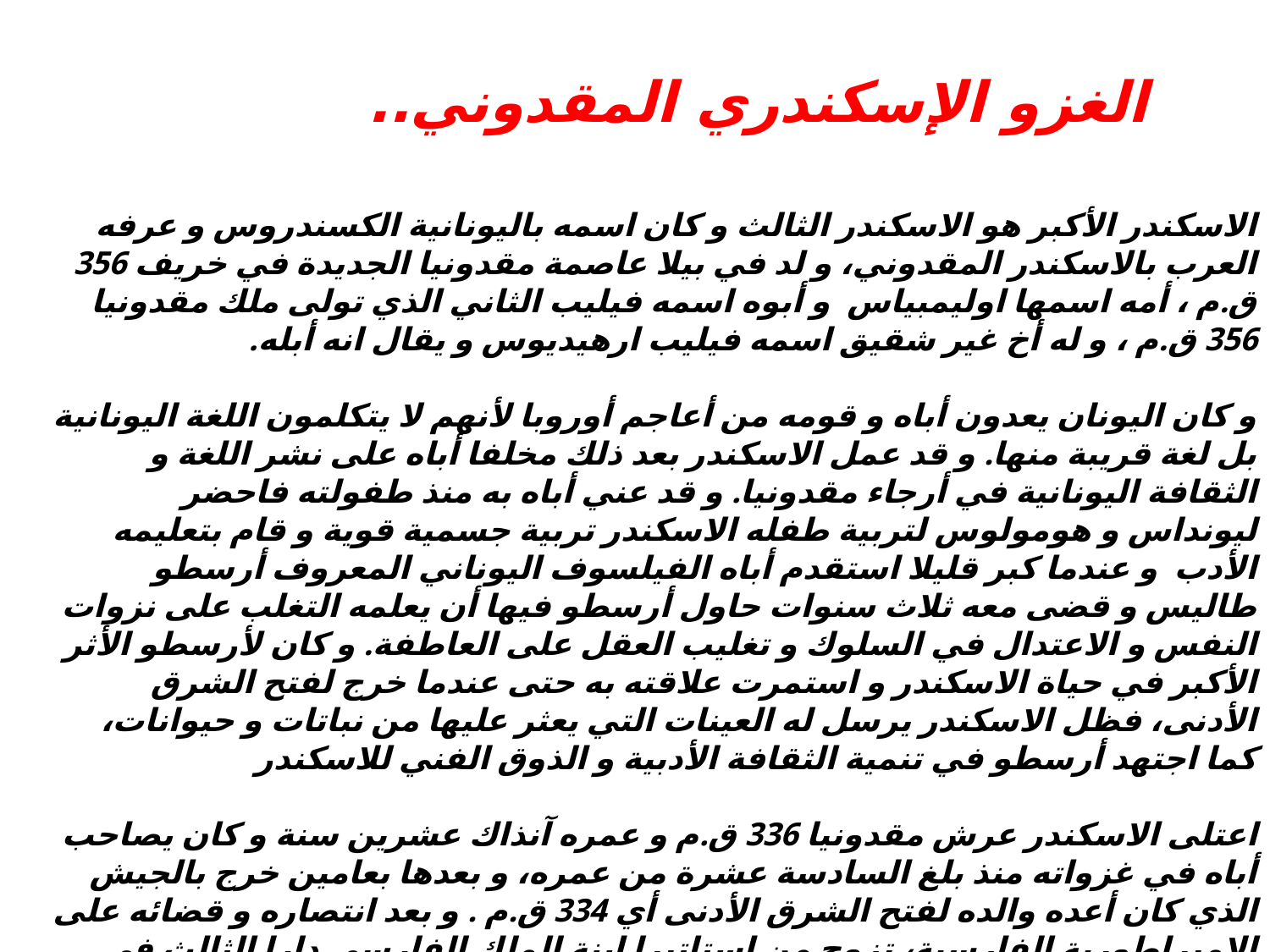

الغزو الإسكندري المقدوني..
الاسكندر الأكبر هو الاسكندر الثالث و كان اسمه باليونانية الكسندروس و عرفه العرب بالاسكندر المقدوني، و لد في بيلا عاصمة مقدونيا الجديدة في خريف 356 ق.م ، أمه اسمها اوليمبياس  و أبوه اسمه فيليب الثاني الذي تولى ملك مقدونيا 356 ق.م ، و له أخ غير شقيق اسمه فيليب ارهيديوس و يقال انه أبله.
و كان اليونان يعدون أباه و قومه من أعاجم أوروبا لأنهم لا يتكلمون اللغة اليونانية بل لغة قريبة منها. و قد عمل الاسكندر بعد ذلك مخلفا أباه على نشر اللغة و الثقافة اليونانية في أرجاء مقدونيا. و قد عني أباه به منذ طفولته فاحضر ليونداس و هومولوس لتربية طفله الاسكندر تربية جسمية قوية و قام بتعليمه الأدب  و عندما كبر قليلا استقدم أباه الفيلسوف اليوناني المعروف أرسطو طاليس و قضى معه ثلاث سنوات حاول أرسطو فيها أن يعلمه التغلب على نزوات النفس و الاعتدال في السلوك و تغليب العقل على العاطفة. و كان لأرسطو الأثر الأكبر في حياة الاسكندر و استمرت علاقته به حتى عندما خرج لفتح الشرق الأدنى، فظل الاسكندر يرسل له العينات التي يعثر عليها من نباتات و حيوانات، كما اجتهد أرسطو في تنمية الثقافة الأدبية و الذوق الفني للاسكندر
اعتلى الاسكندر عرش مقدونيا 336 ق.م و عمره آنذاك عشرين سنة و كان يصاحب أباه في غزواته منذ بلغ السادسة عشرة من عمره، و بعدها بعامين خرج بالجيش الذي كان أعده والده لفتح الشرق الأدنى أي 334 ق.م . و بعد انتصاره و قضائه على الإمبراطورية الفارسية، تزوج من استاتيرا ابنة الملك الفارسي دارا الثالث في حفل أقامه 327 ق.م، كما تزوج من روكسانا التي أنجبت ابنه الوحيد الاسكندر الرابع و كانت حاملا فيه عندما توفى الاسكندر 323 ق.م . و قد توفى الاسكندر في بابل و هناك اختلاف حول تاريخ وفاته فمن يقول انه توفى في 13 يونيو 323 ق.م و رأي آخر 11 يونيو 323 ق.م.